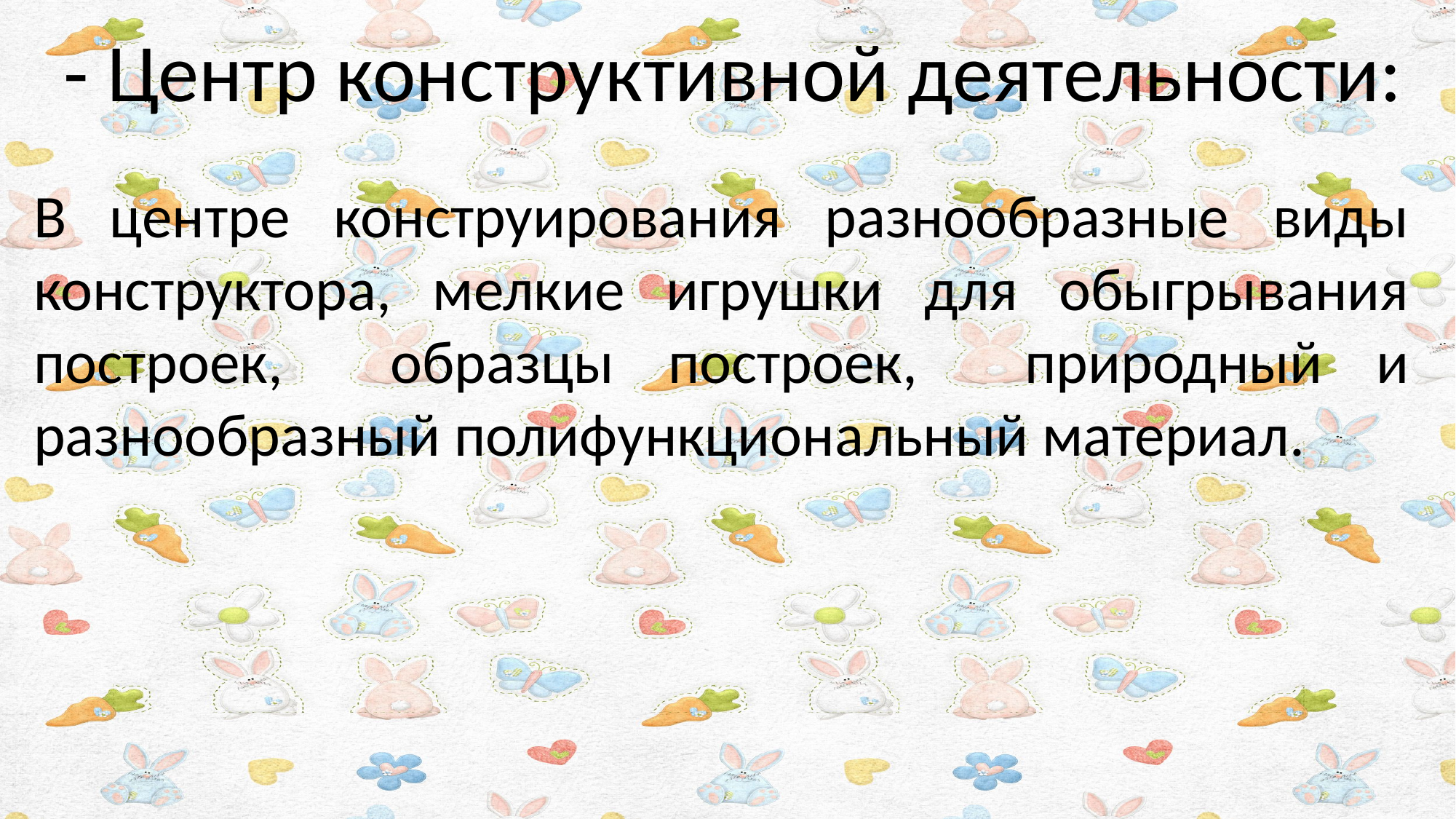

- Центр конструктивной деятельности:
В центре конструирования разнообразные виды конструктора, мелкие игрушки для обыгрывания построек,  образцы построек,  природный и разнообразный полифункциональный материал.